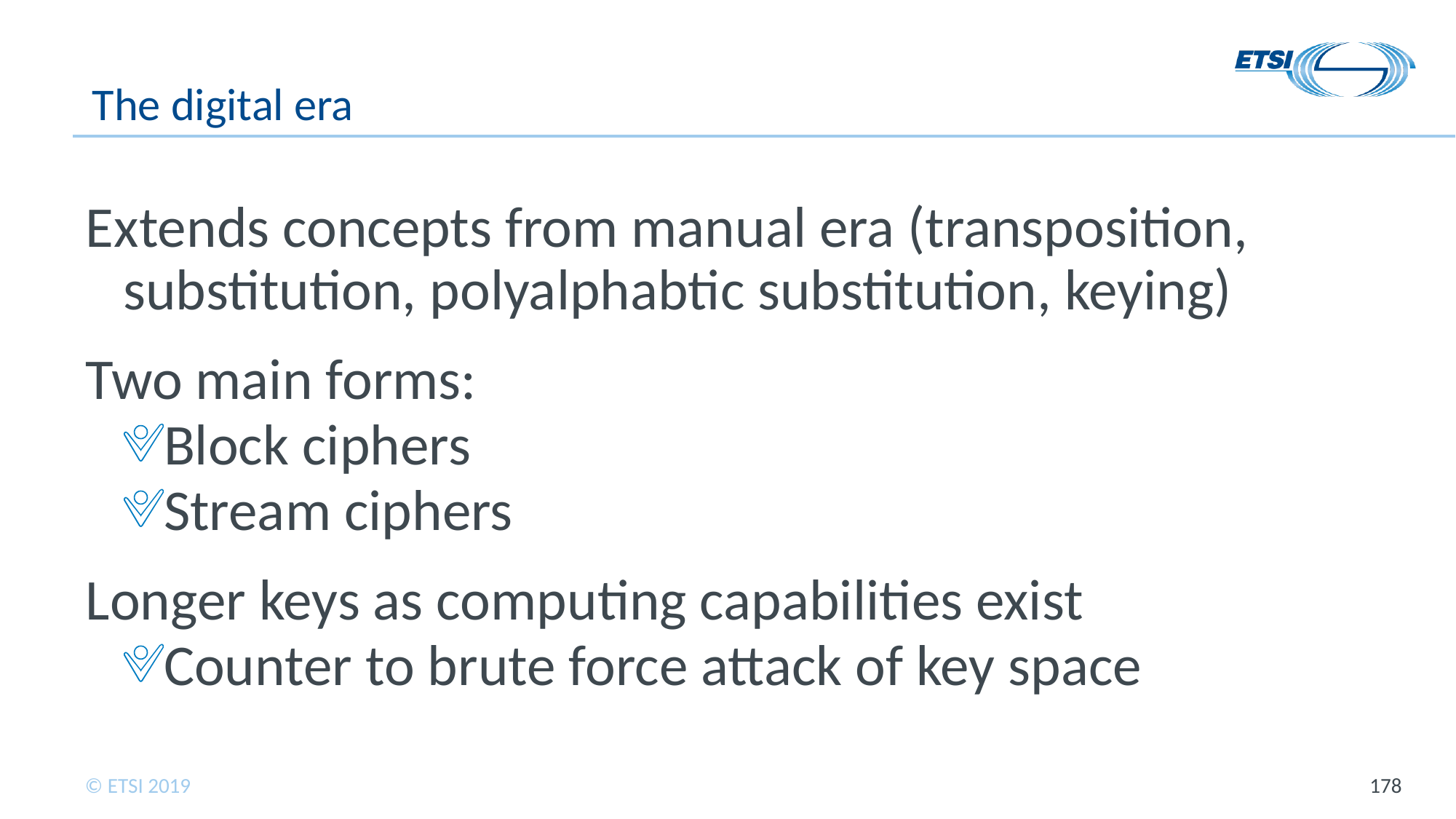

# The digital era
Extends concepts from manual era (transposition, substitution, polyalphabtic substitution, keying)
Two main forms:
Block ciphers
Stream ciphers
Longer keys as computing capabilities exist
Counter to brute force attack of key space